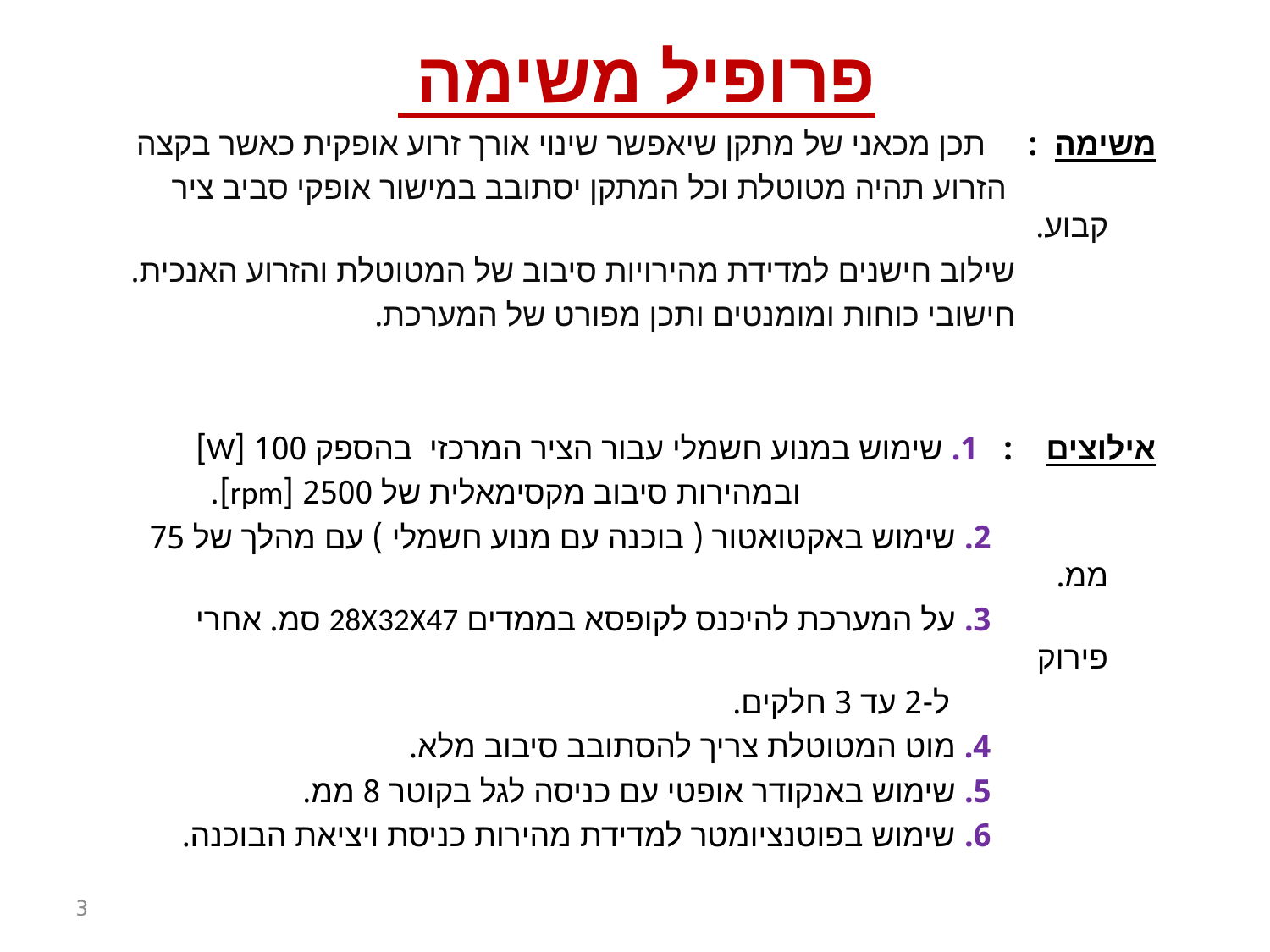

פרופיל משימה
משימה  :     תכן מכאני של מתקן שיאפשר שינוי אורך זרוע אופקית כאשר בקצה
                  הזרוע תהיה מטוטלת וכל המתקן יסתובב במישור אופקי סביב ציר קבוע.
                 שילוב חישנים למדידת מהירויות סיבוב של המטוטלת והזרוע האנכית.
                 חישובי כוחות ומומנטים ותכן מפורט של המערכת.

אילוצים    :   1. שימוש במנוע חשמלי עבור הציר המרכזי  בהספק 100 [W]
                                           ובמהירות סיבוב מקסימאלית של 2500 [rpm].
                    2. שימוש באקטואטור ( בוכנה עם מנוע חשמלי ) עם מהלך של 75 ממ.
                    3. על המערכת להיכנס לקופסא בממדים 28X32X47 סמ. אחרי פירוק
                         ל-2 עד 3 חלקים.
                    4. מוט המטוטלת צריך להסתובב סיבוב מלא.
                    5. שימוש באנקודר אופטי עם כניסה לגל בקוטר 8 ממ.
                    6. שימוש בפוטנציומטר למדידת מהירות כניסת ויציאת הבוכנה.

3